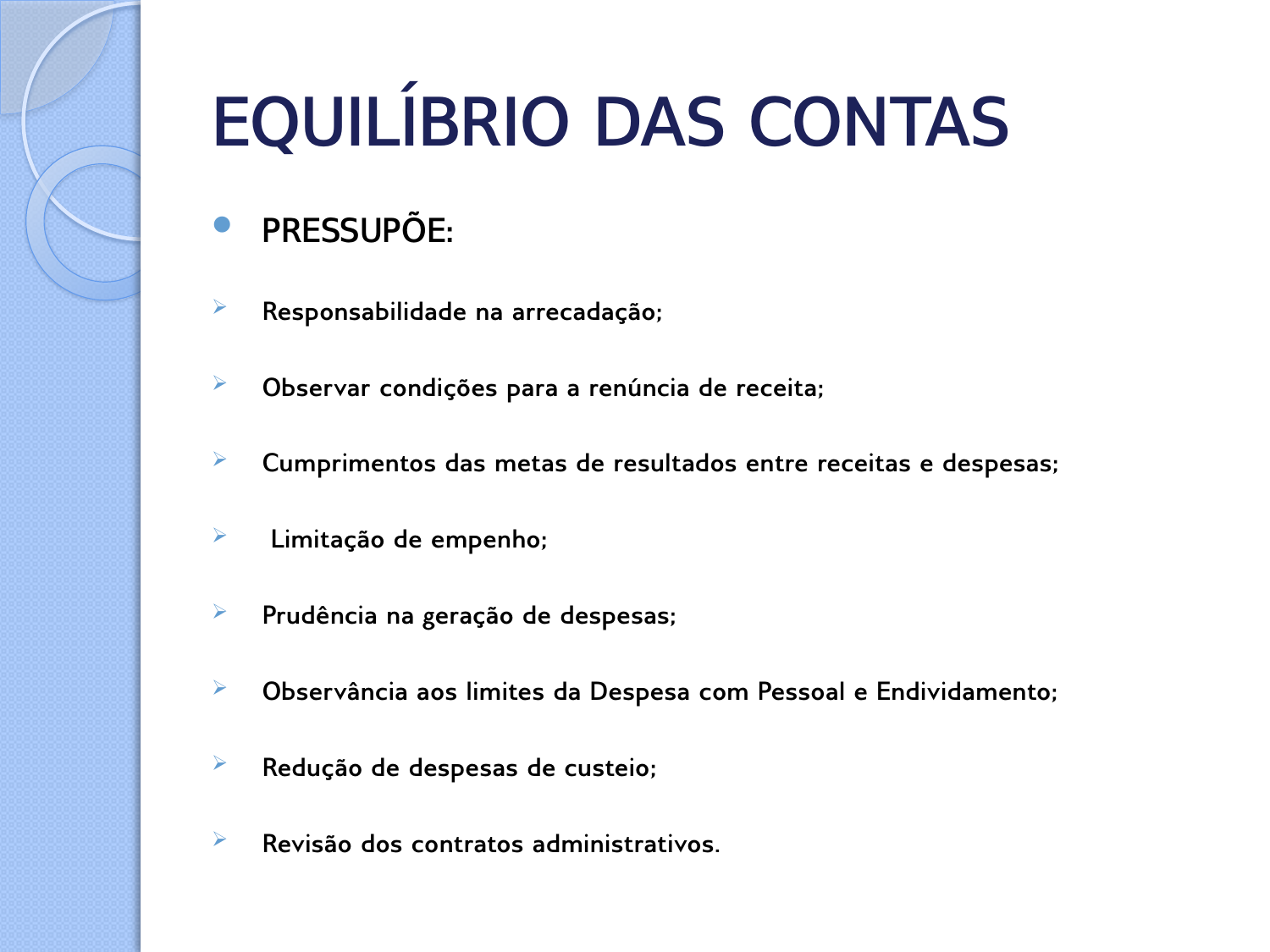

# EQUILÍBRIO DAS CONTAS
PRESSUPÕE:

Responsabilidade na arrecadação;

Observar condições para a renúncia de receita;

Cumprimentos das metas de resultados entre receitas e despesas;

 Limitação de empenho;

Prudência na geração de despesas;

Observância aos limites da Despesa com Pessoal e Endividamento;

Redução de despesas de custeio;

Revisão dos contratos administrativos.